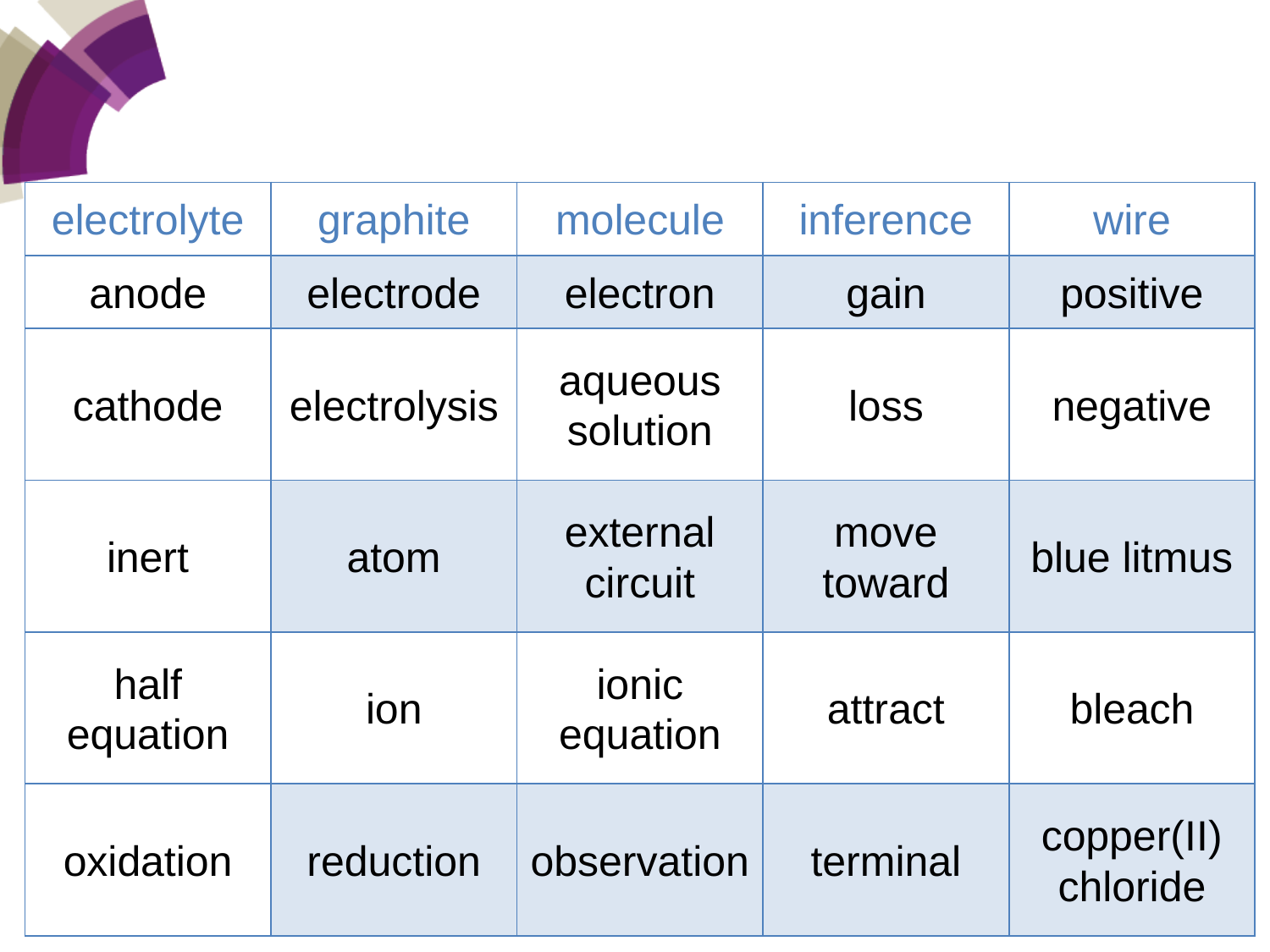

| electrolyte | graphite | molecule | inference | wire |
| --- | --- | --- | --- | --- |
| anode | electrode | electron | gain | positive |
| cathode | electrolysis | aqueous solution | loss | negative |
| inert | atom | external circuit | move toward | blue litmus |
| half equation | ion | ionic equation | attract | bleach |
| oxidation | reduction | observation | terminal | copper(II) chloride |